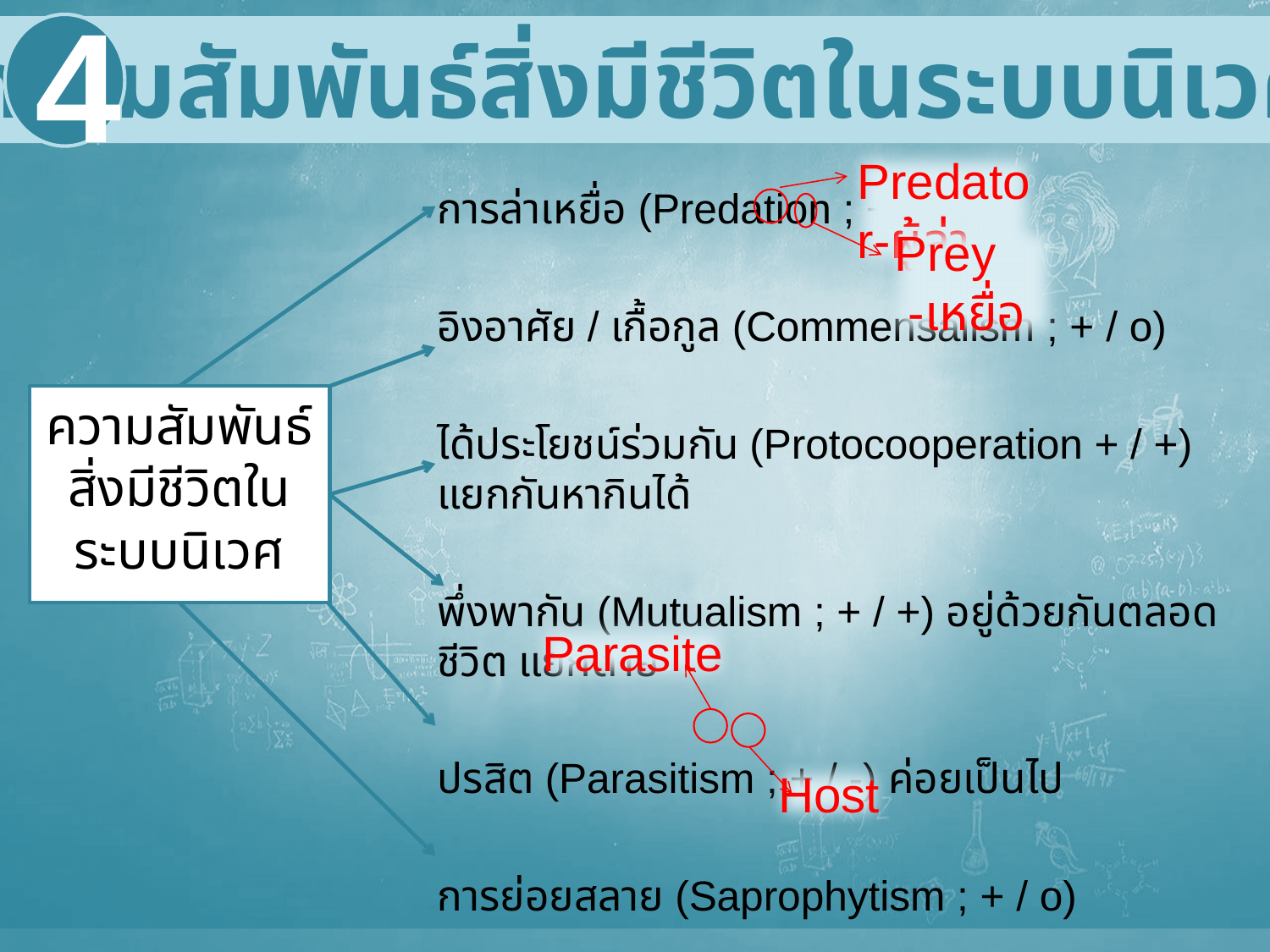

4
  ความสัมพันธ์สิ่งมีชีวิตในระบบนิเวศ
Predator-ผู้ล่า
การล่าเหยื่อ (Predation ; + / -)

อิงอาศัย / เกื้อกูล (Commensalism ; + / o)

ได้ประโยชน์ร่วมกัน (Protocooperation + / +) แยกกันหากินได้

พึ่งพากัน (Mutualism ; + / +) อยู่ด้วยกันตลอดชีวิต แยกตาย

ปรสิต (Parasitism ; + / -) ค่อยเป็นไป

การย่อยสลาย (Saprophytism ; + / o)

Prey -เหยื่อ
ความสัมพันธ์สิ่งมีชีวิตในระบบนิเวศ
Parasite

Host